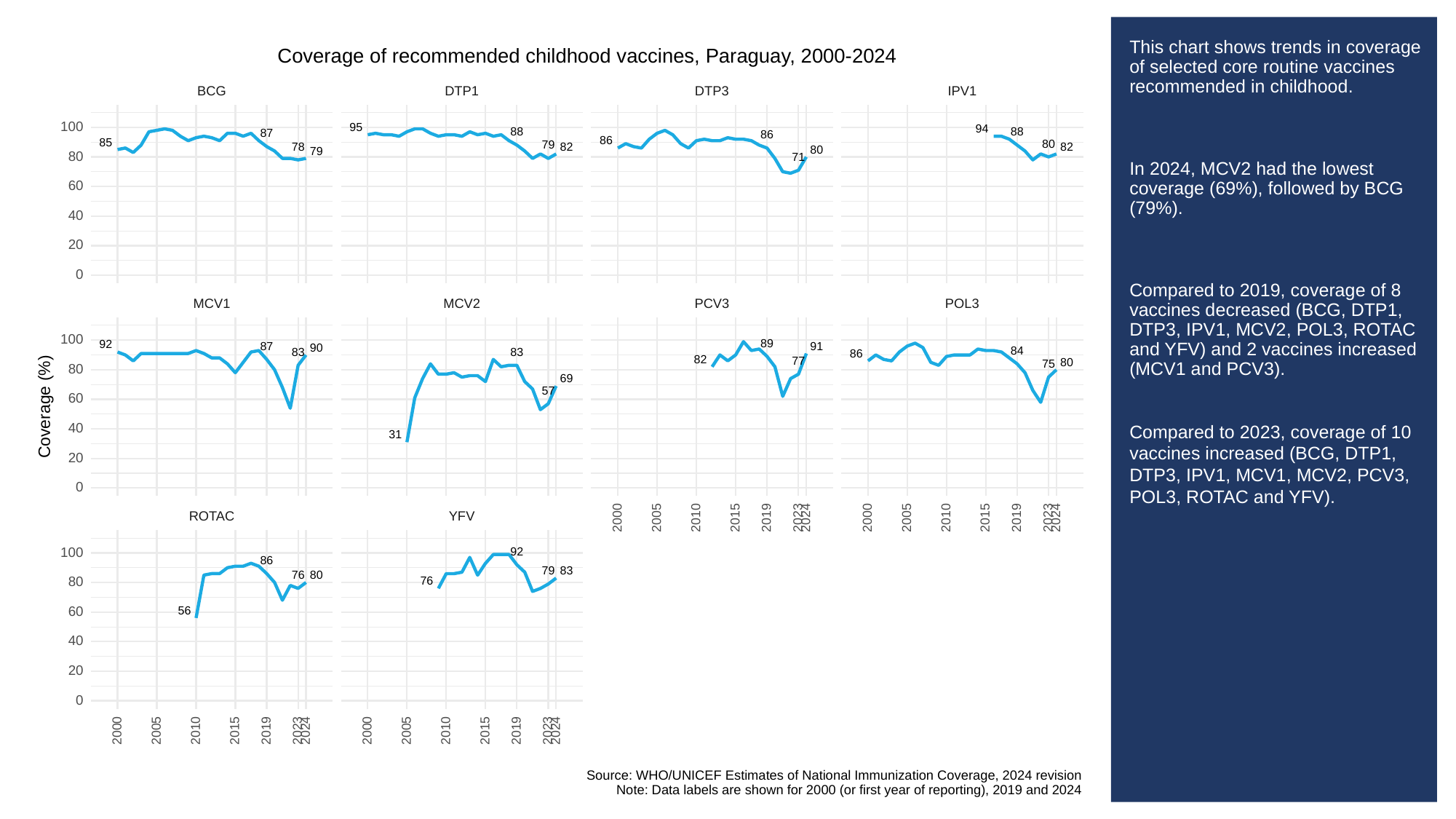

# This chart shows trends in coverage of selected core routine vaccines recommended in childhood.

In 2024, MCV2 had the lowest coverage (69%), followed by BCG (79%).

Compared to 2019, coverage of 8 vaccines decreased (BCG, DTP1, DTP3, IPV1, MCV2, POL3, ROTAC and YFV) and 2 vaccines increased (MCV1 and PCV3).

Compared to 2023, coverage of 10 vaccines increased (BCG, DTP1, DTP3, IPV1, MCV1, MCV2, PCV3, POL3, ROTAC and YFV).

Coverage of recommended childhood vaccines, Paraguay, 2000-2024
BCG
DTP3
DTP1
IPV1

100
95
94

88
88

87

86

86
85
80
79

82
82
78
80
79
80
71

60

40

20

0

POL3
PCV3
MCV1
MCV2

100
89

92

91
87

90
84
83
83
86

82
77
80

75
80

69

57
60
Coverage (%)

40

31

20

0

ROTAC
YFV
2023
2023
2000
2005
2010
2015
2019
2024
2000
2005
2010
2015
2019
2024

100
92

86

83
79

80
76
76
80

56
60

40

20

0

2023
2023
2000
2005
2010
2015
2019
2024
2000
2005
2010
2015
2019
2024
Source: WHO/UNICEF Estimates of National Immunization Coverage, 2024 revision
Note: Data labels are shown for 2000 (or first year of reporting), 2019 and 2024